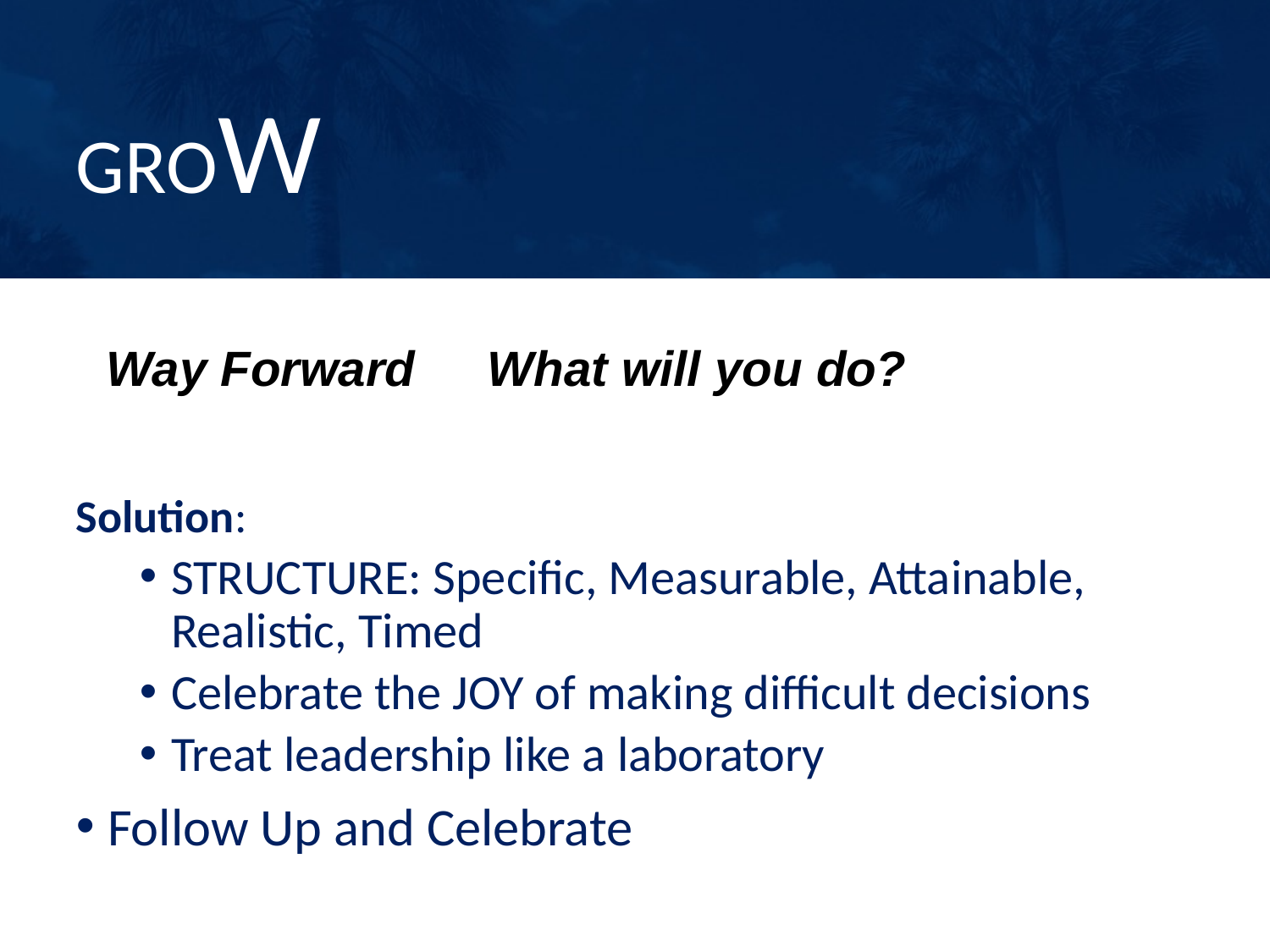

# GROW
Way Forward 	What will you do?
Solution:
STRUCTURE: Specific, Measurable, Attainable, Realistic, Timed
Celebrate the JOY of making difficult decisions
Treat leadership like a laboratory
Follow Up and Celebrate